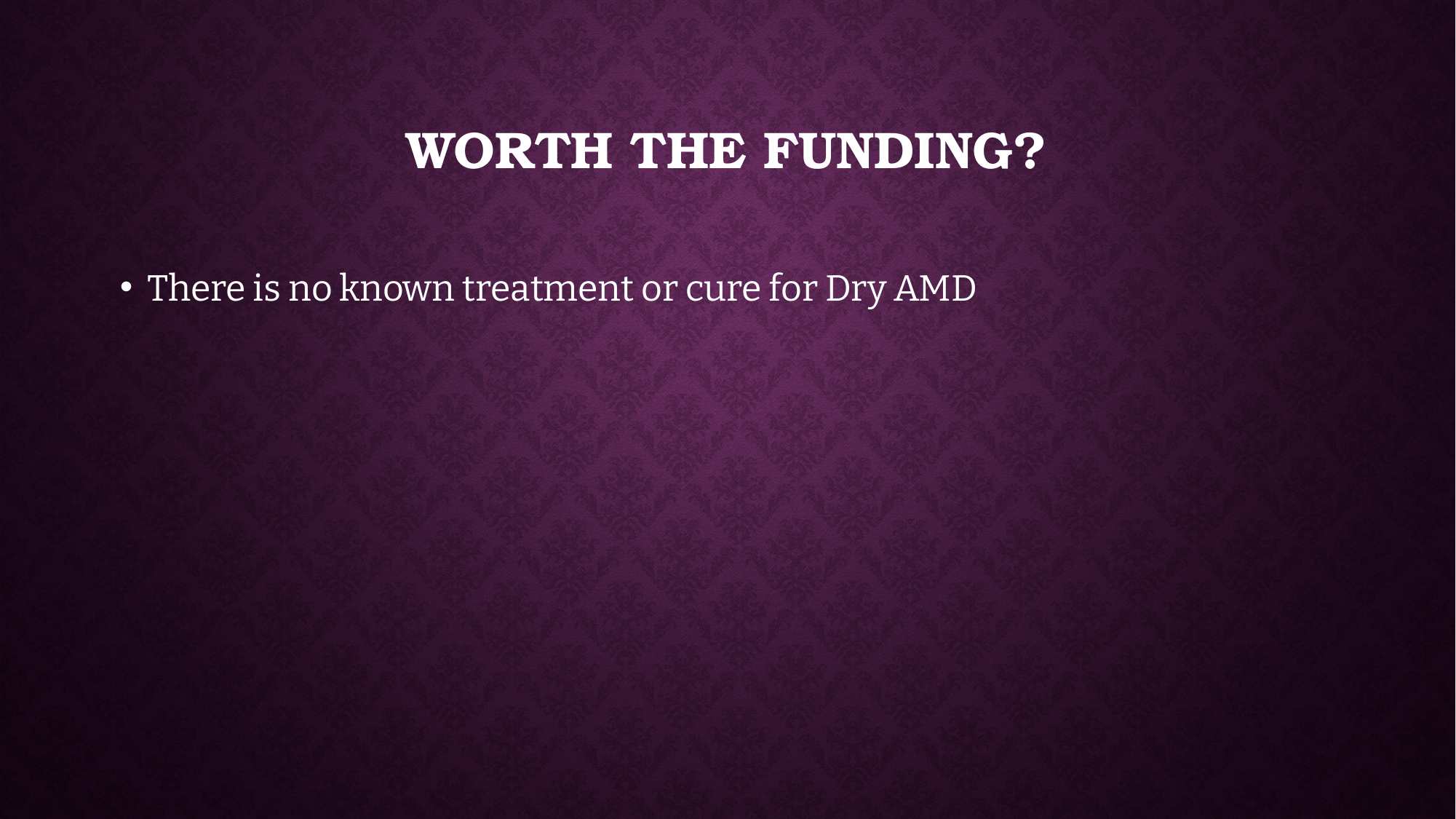

# Worth the Funding?
There is no known treatment or cure for Dry AMD